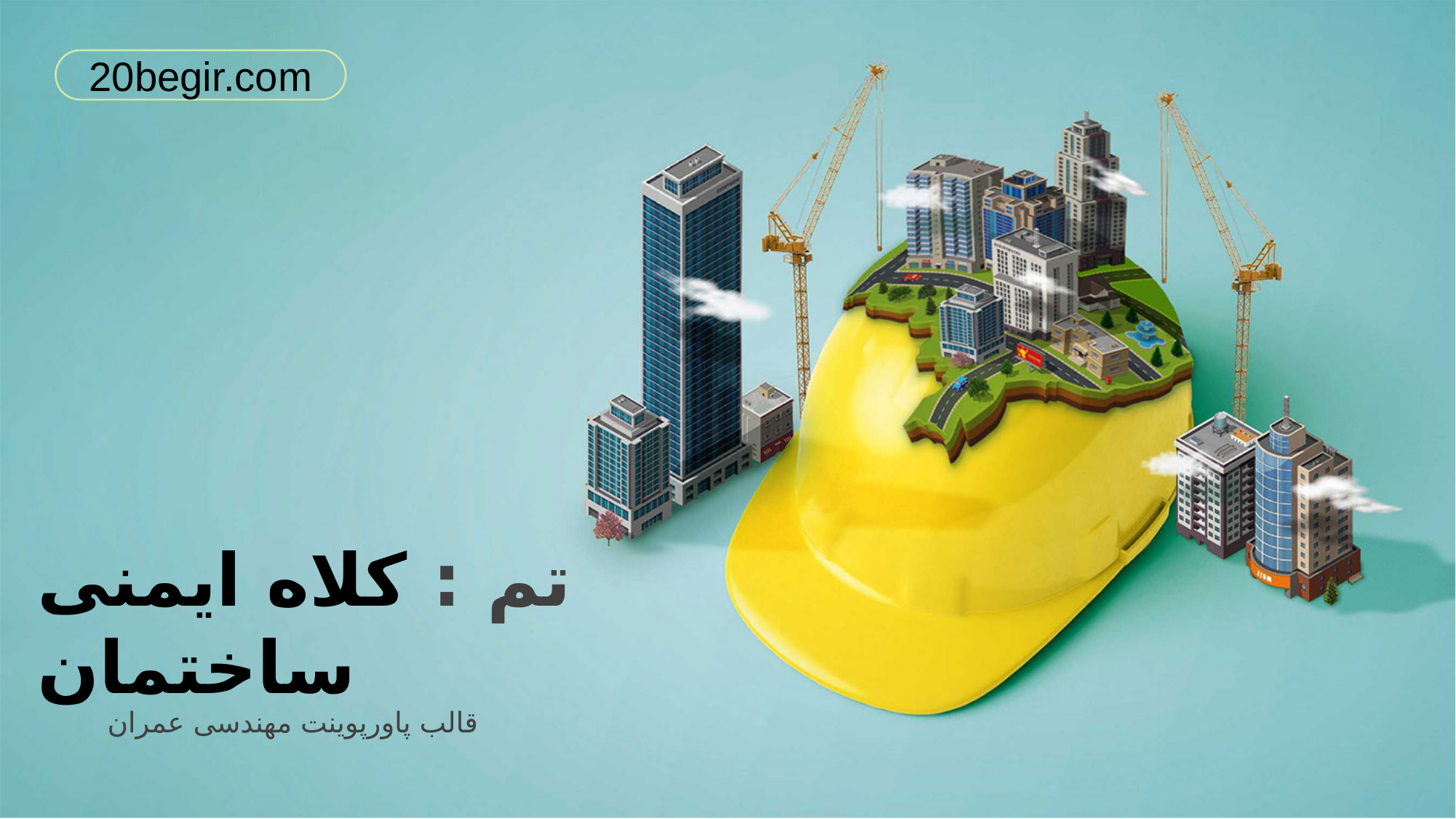

20begir.com
تم : کلاه ایمنی ساختمان
قالب پاورپوینت مهندسی عمران